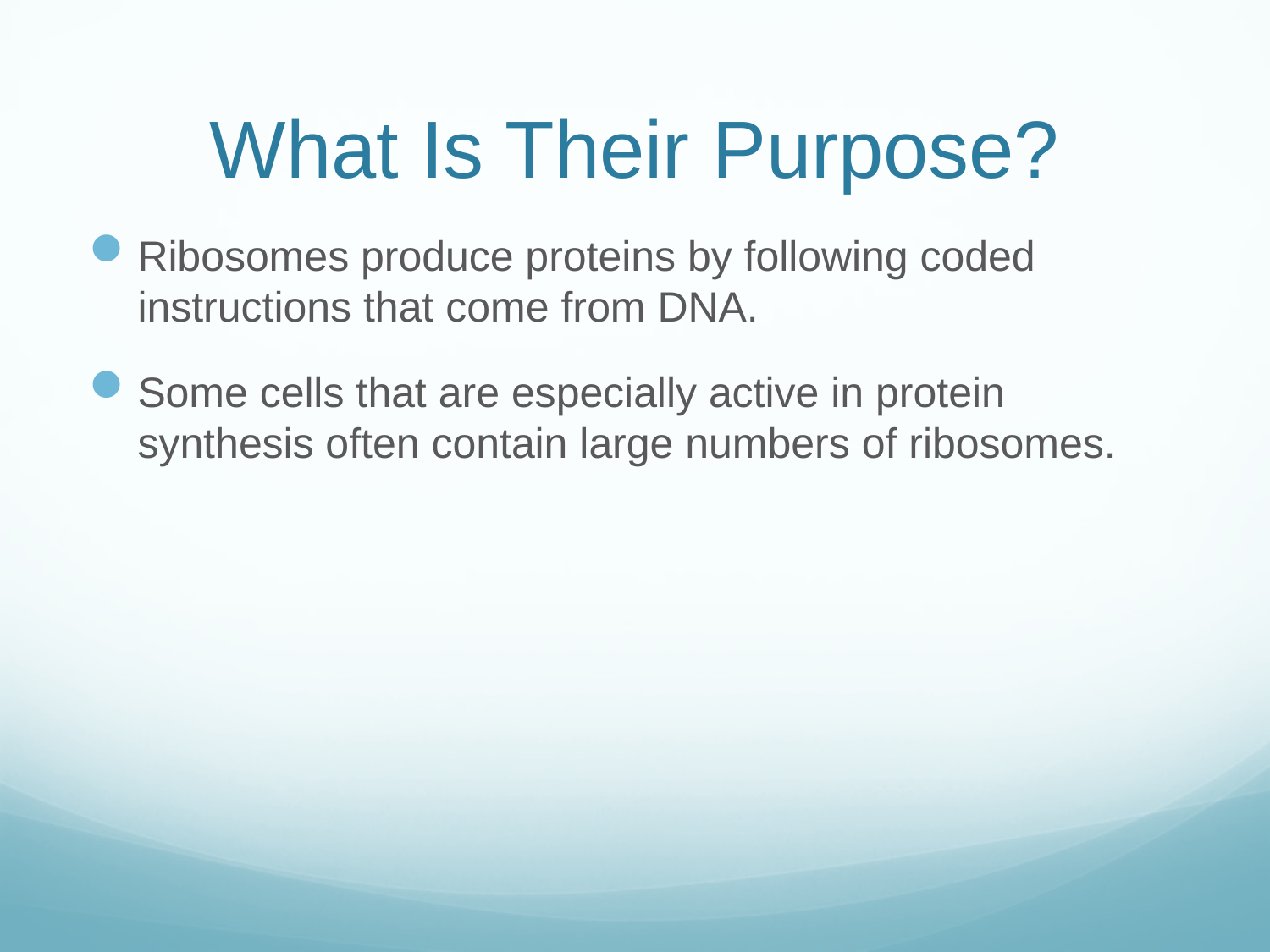

# What Is Their Purpose?
Ribosomes produce proteins by following coded instructions that come from DNA.
Some cells that are especially active in protein synthesis often contain large numbers of ribosomes.